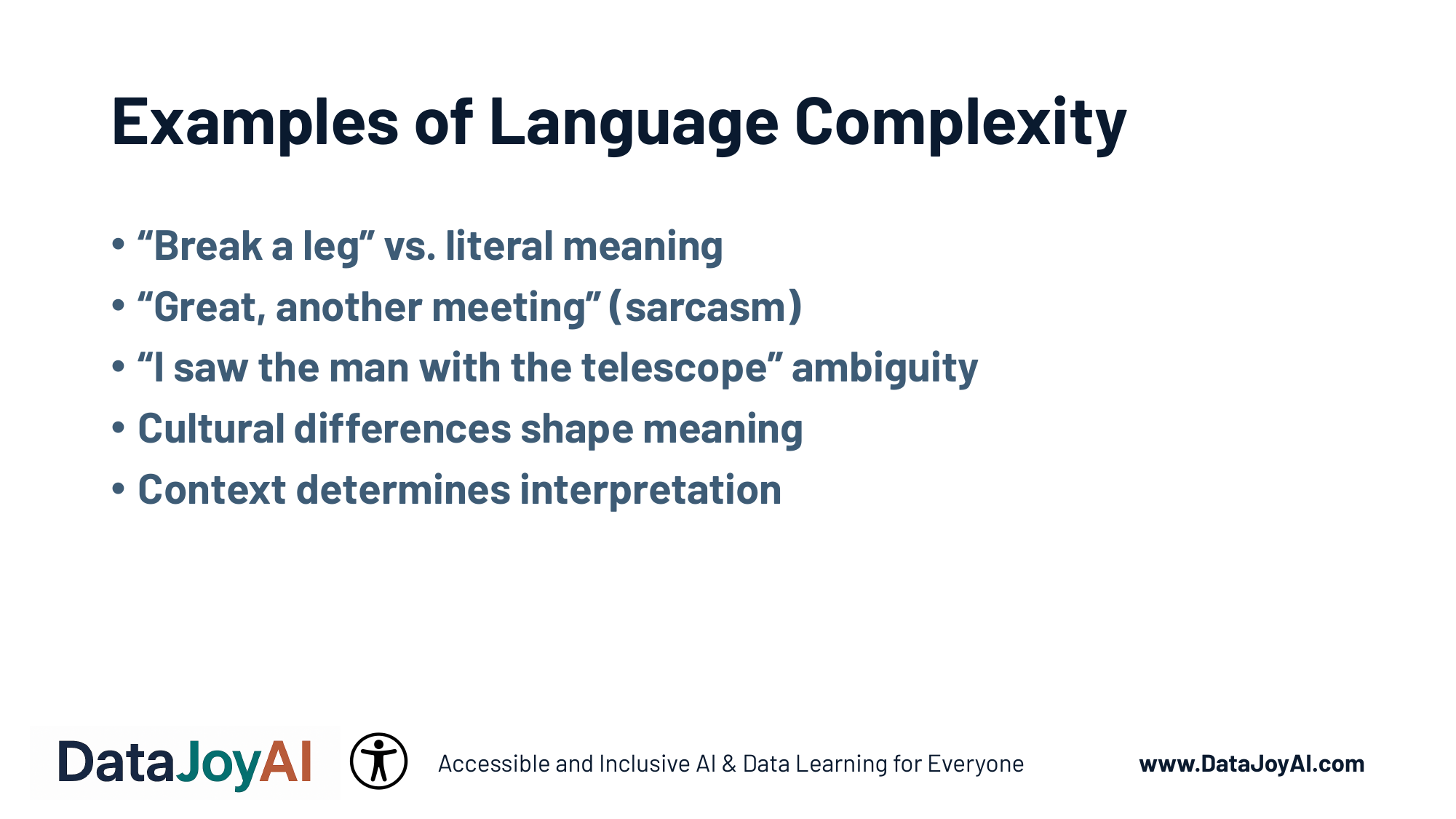

# Examples of Language Complexity
“Break a leg” vs. literal meaning
“Great, another meeting” (sarcasm)
“I saw the man with the telescope” ambiguity
Cultural differences shape meaning
Context determines interpretation